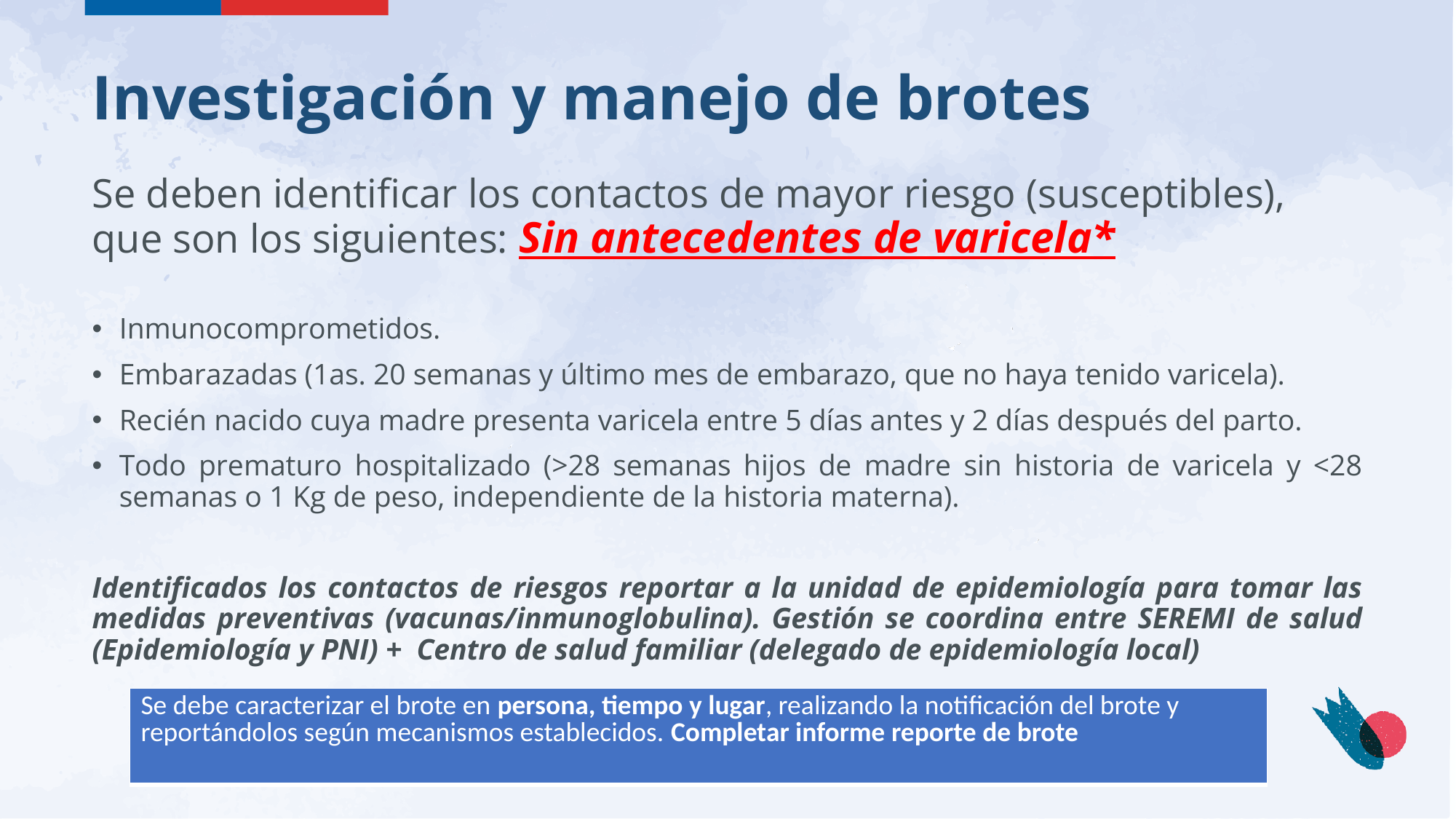

# Investigación y manejo de brotes
Se deben identificar los contactos de mayor riesgo (susceptibles), que son los siguientes: Sin antecedentes de varicela*
Inmunocomprometidos.
Embarazadas (1as. 20 semanas y último mes de embarazo, que no haya tenido varicela).
Recién nacido cuya madre presenta varicela entre 5 días antes y 2 días después del parto.
Todo prematuro hospitalizado (>28 semanas hijos de madre sin historia de varicela y <28 semanas o 1 Kg de peso, independiente de la historia materna).

Identificados los contactos de riesgos reportar a la unidad de epidemiología para tomar las medidas preventivas (vacunas/inmunoglobulina). Gestión se coordina entre SEREMI de salud (Epidemiología y PNI) +  Centro de salud familiar (delegado de epidemiología local)

| Se debe caracterizar el brote en persona, tiempo y lugar, realizando la notificación del brote y reportándolos según mecanismos establecidos. Completar informe reporte de brote |
| --- |